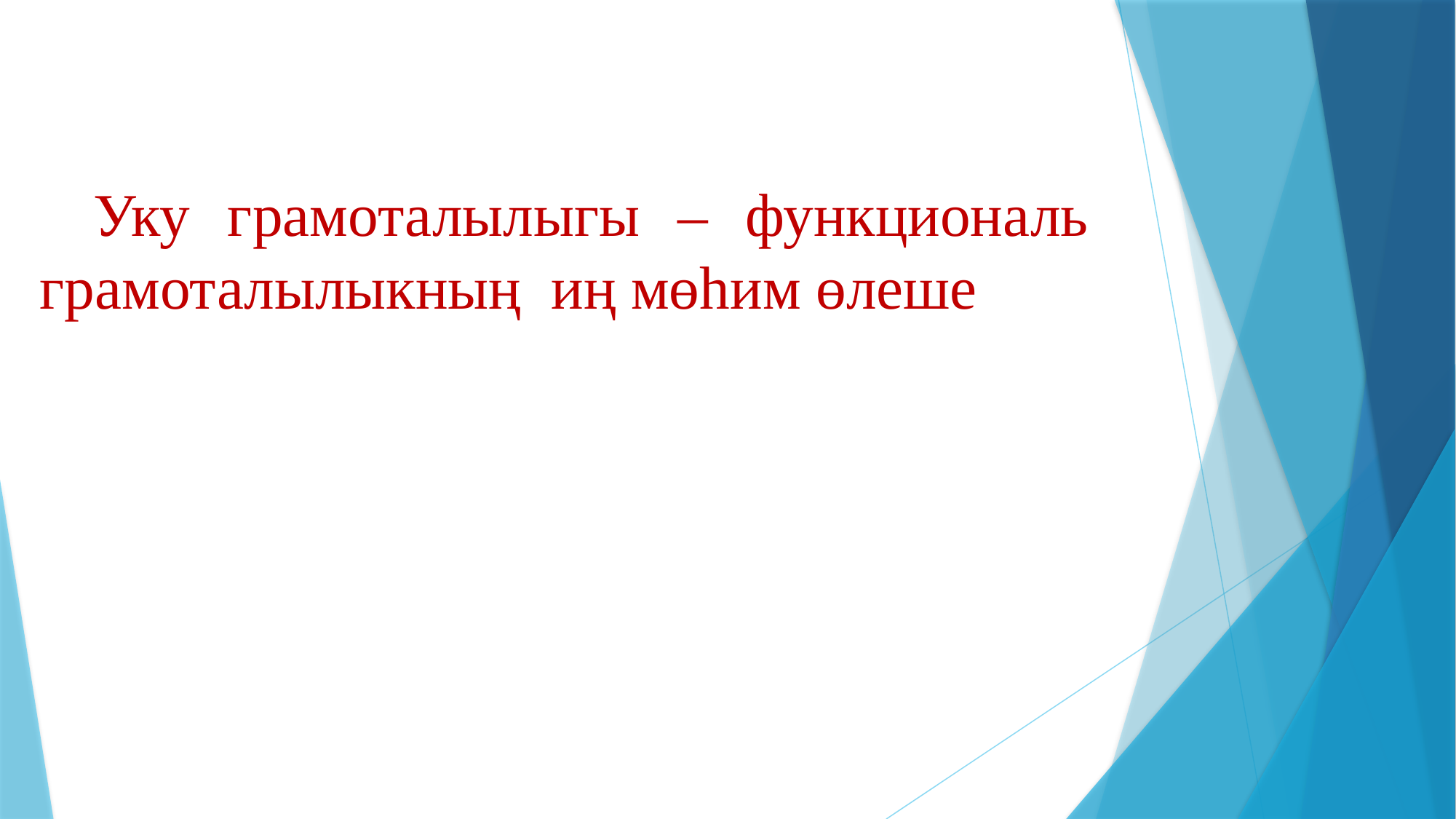

Уку грамоталылыгы – функциональ  грамоталылыкның  иң мөһим өлеше